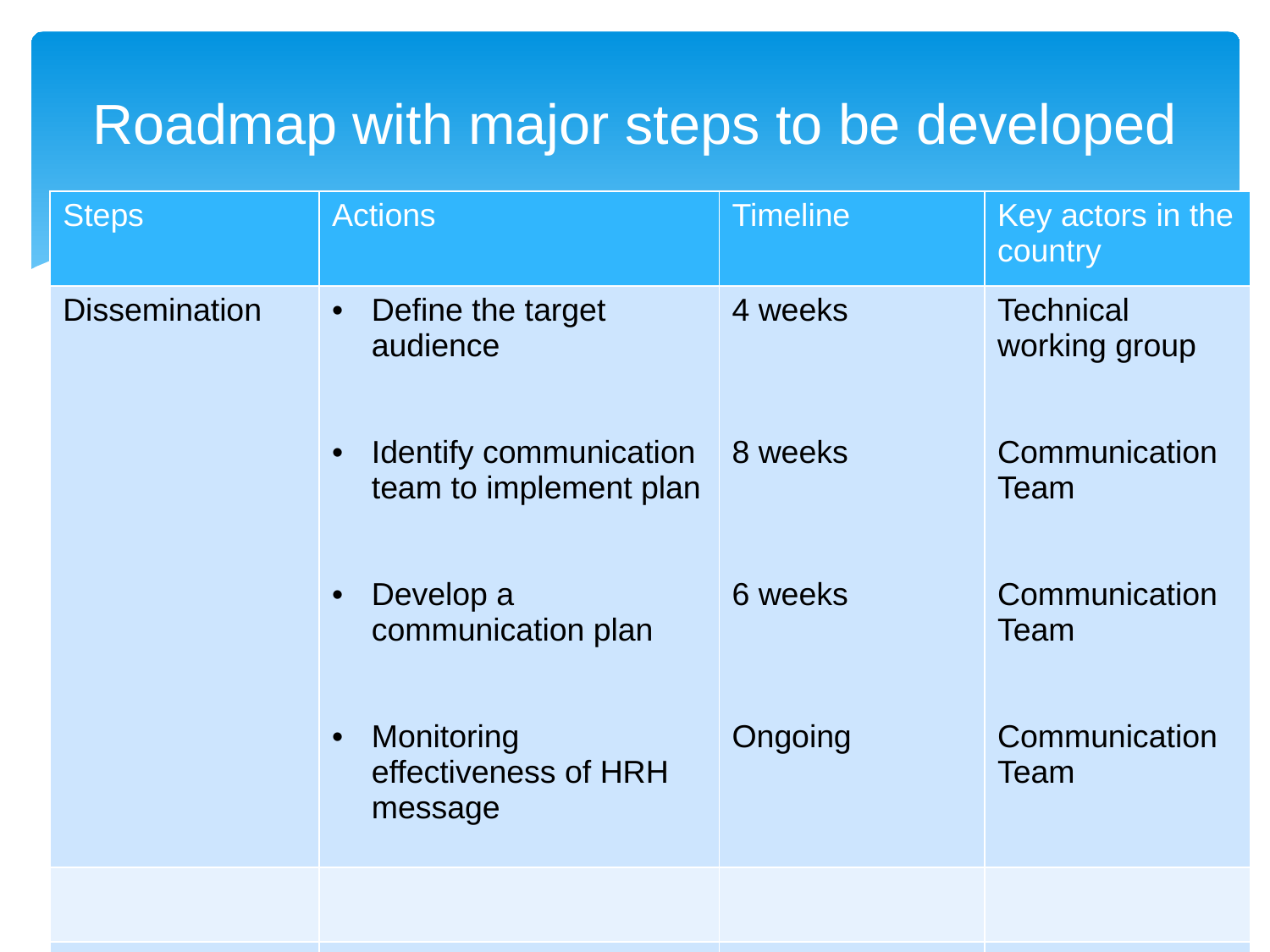

# Roadmap with major steps to be developed
| Steps | Actions | Timeline | Key actors in the country |
| --- | --- | --- | --- |
| Dissemination | Define the target audience Identify communication team to implement plan Develop a communication plan Monitoring effectiveness of HRH message | 4 weeks 8 weeks 6 weeks Ongoing | Technical working group Communication Team Communication Team Communication Team |
|  |  |  |  |
|  |  |  |  |
|  |  |  |  |
|  |  |  |  |
|  |  |  |  |
|  |  |  |  |